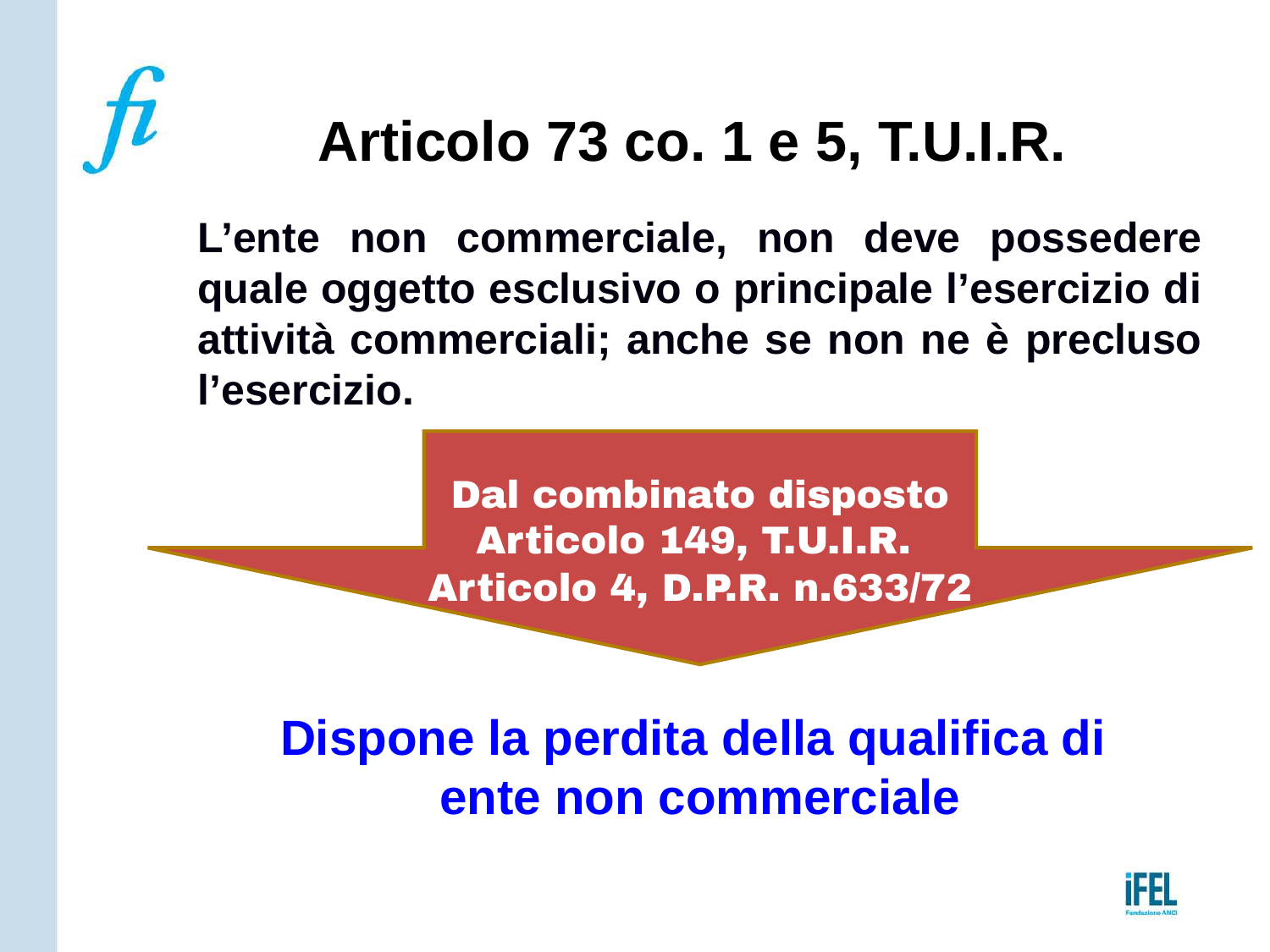

Articolo 73 co. 1 e 5, T.U.I.R.

L’ente non commerciale, non deve possedere quale oggetto esclusivo o principale l’esercizio di attività commerciali; anche se non ne è precluso l’esercizio.

Dispone la perdita della qualifica di
ente non commerciale

Dal combinato disposto
Articolo 149, T.U.I.R.
Articolo 4, D.P.R. n.633/72